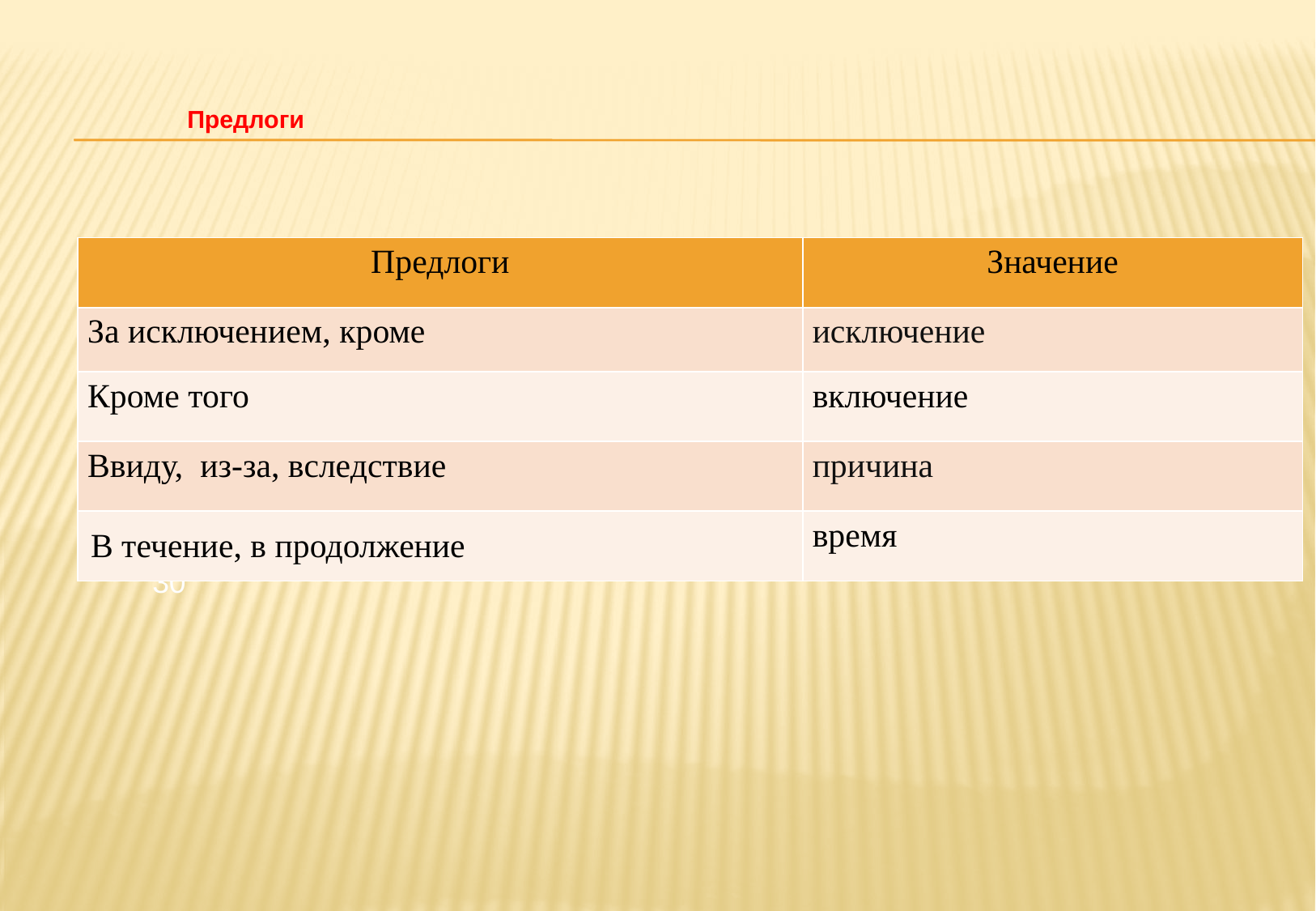

# Предлоги
| Предлоги | Значение |
| --- | --- |
| За исключением, кроме | исключение |
| Кроме того | включение |
| Ввиду,  из-за, вследствие | причина |
| В течение, в продолжение | время |
30